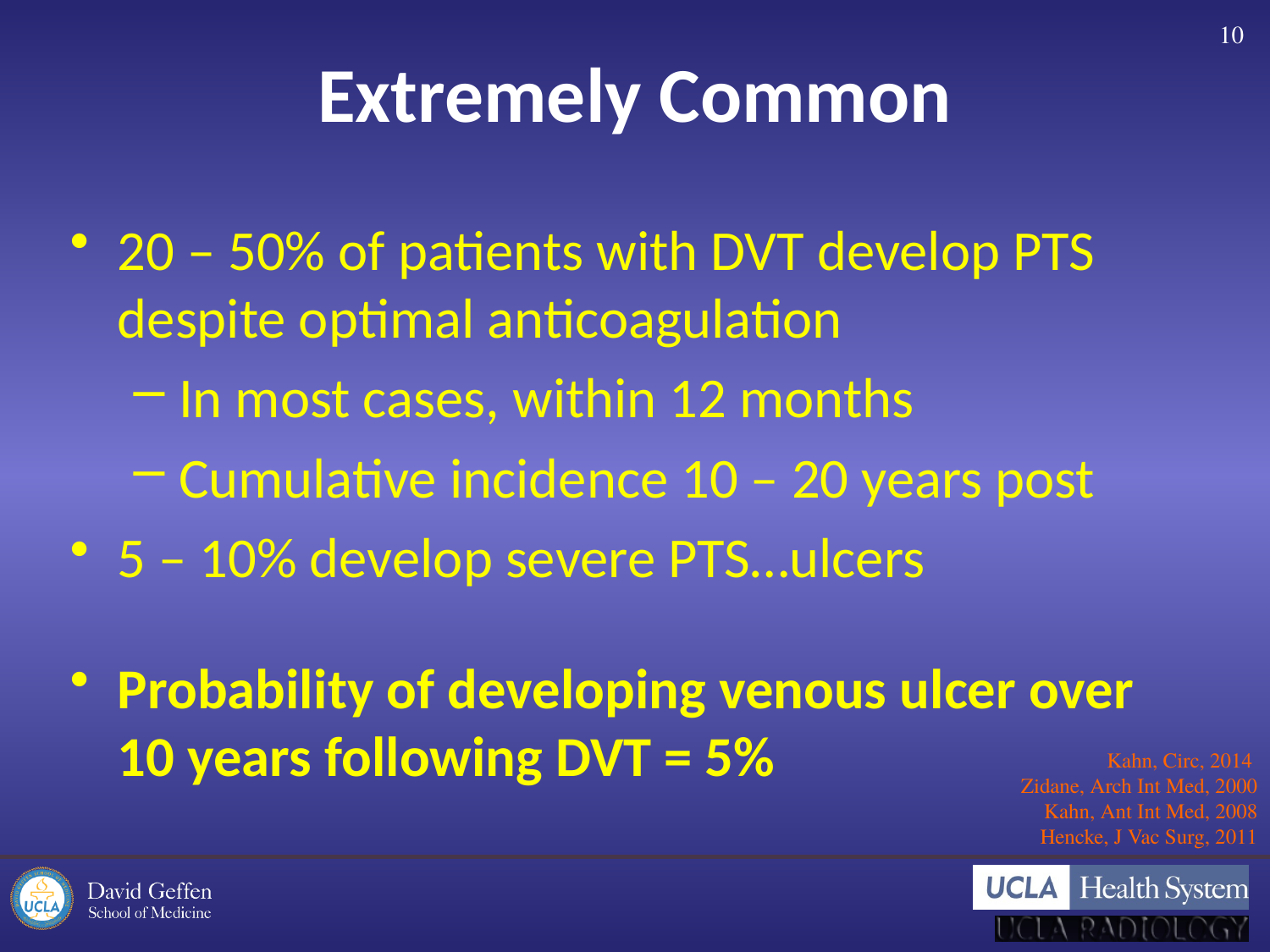

10
# Extremely Common
20 – 50% of patients with DVT develop PTS despite optimal anticoagulation
In most cases, within 12 months
Cumulative incidence 10 – 20 years post
5 – 10% develop severe PTS…ulcers

Probability of developing venous ulcer over 10 years following DVT = 5%

Kahn, Circ, 2014
Zidane, Arch Int Med, 2000
Kahn, Ant Int Med, 2008
Hencke, J Vac Surg, 2011